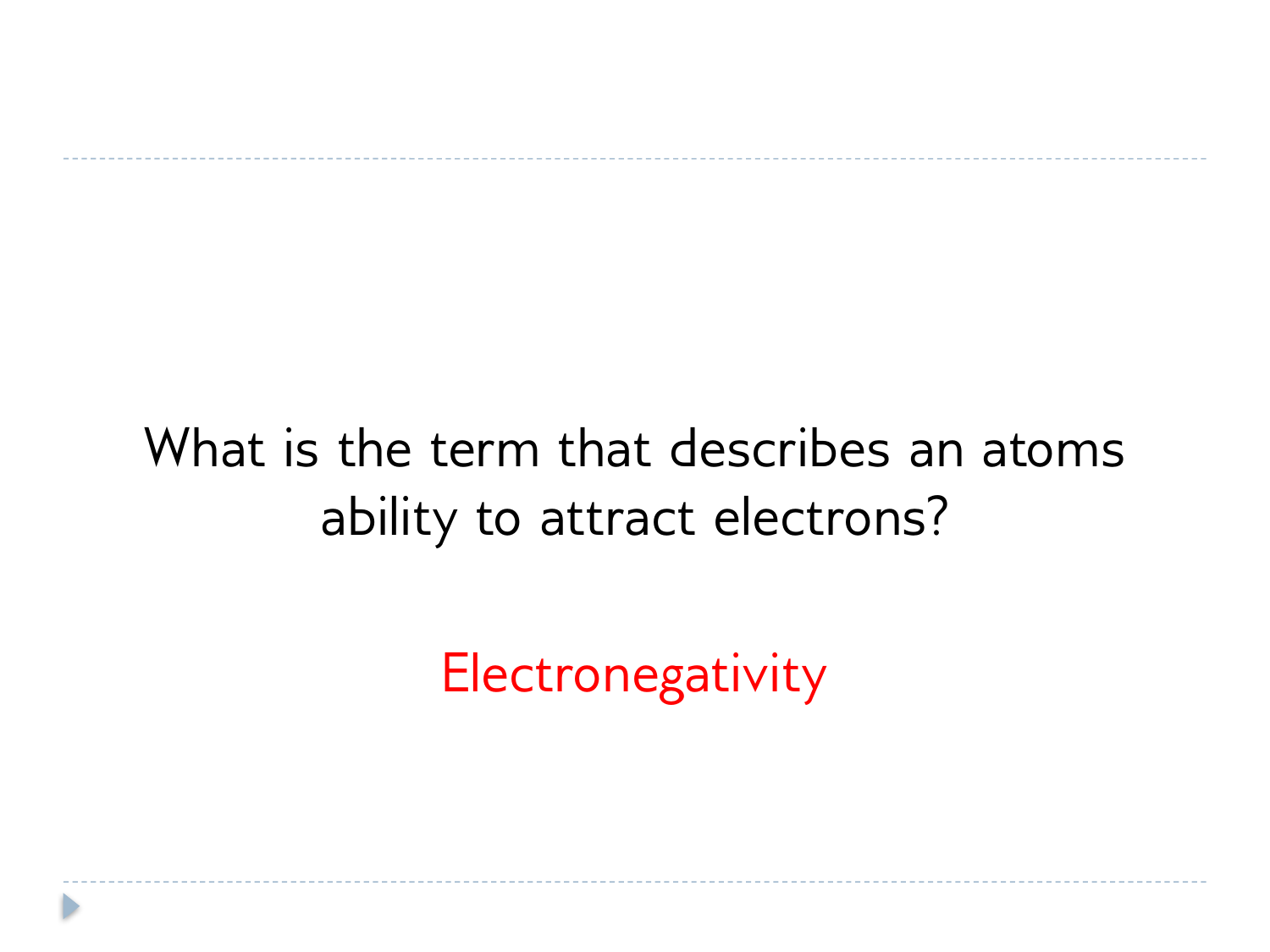

What is the term that describes an atoms ability to attract electrons?

Electronegativity